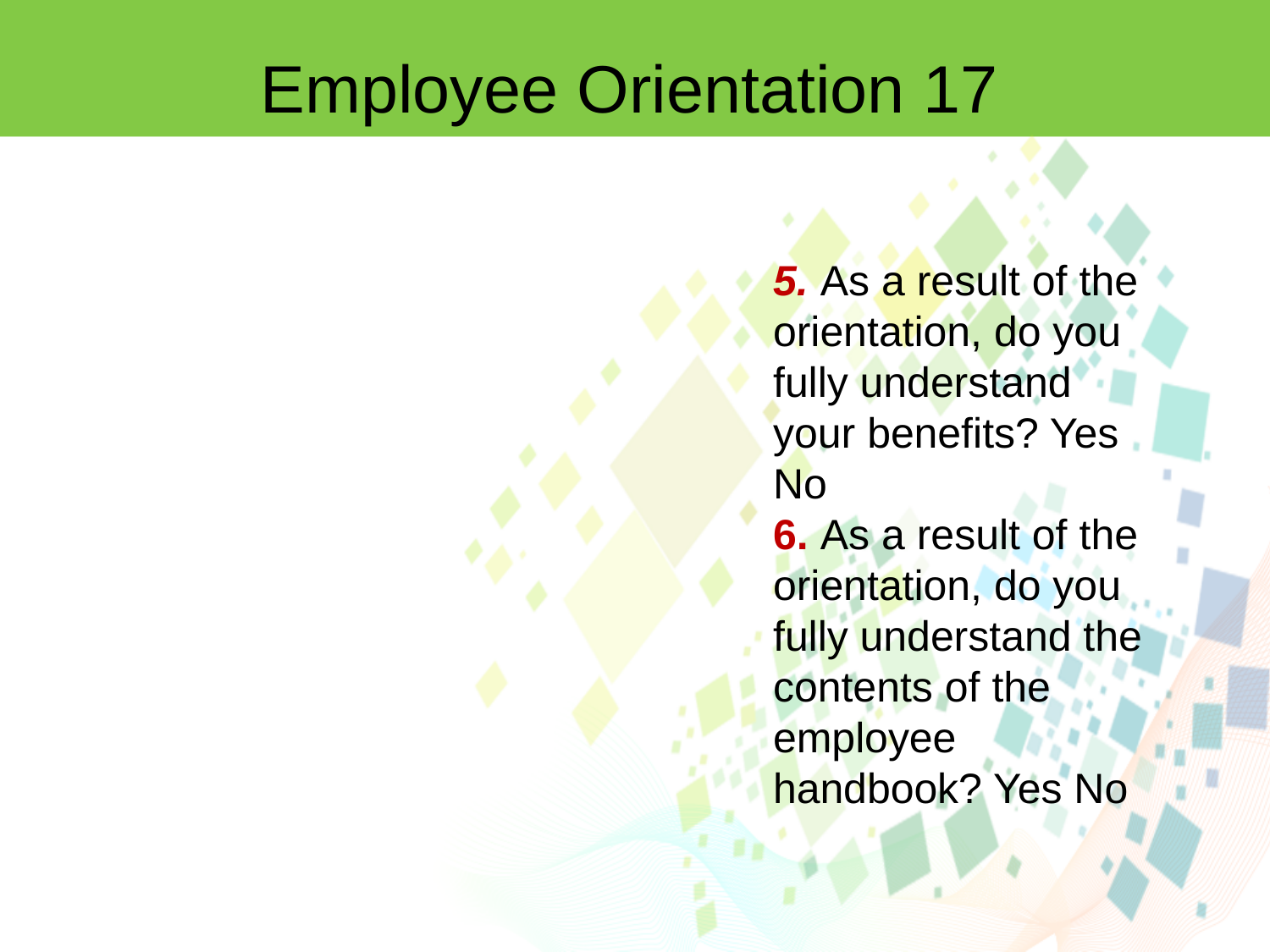

Employee Orientation 17
5. As a result of the orientation, do you fully understand your benefits? Yes No
6. As a result of the orientation, do you fully understand the contents of the employee
handbook? Yes No